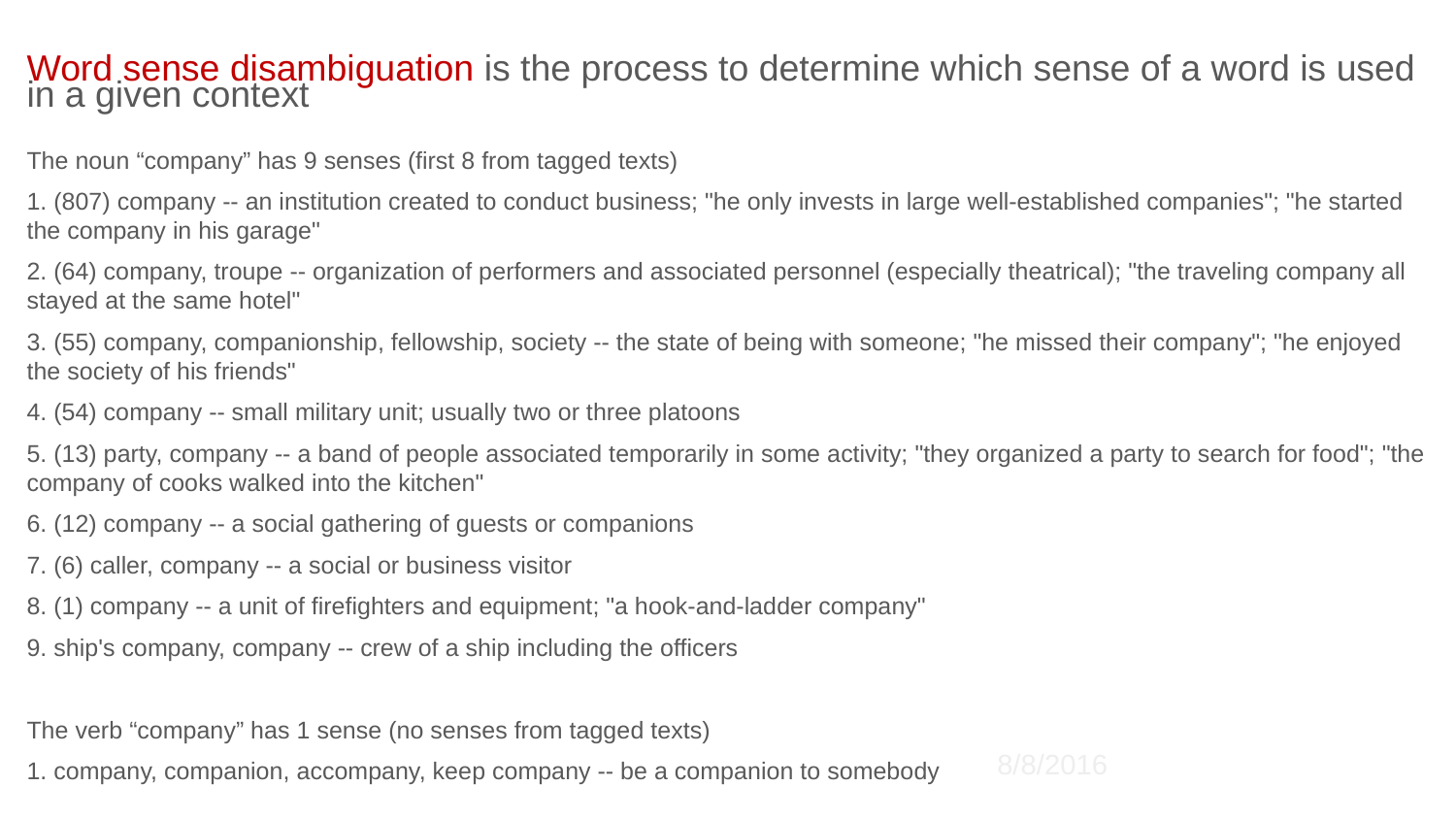

Word sense disambiguation is the process to determine which sense of a word is used in a given context
The noun “company” has 9 senses (first 8 from tagged texts)
1. (807) company -- an institution created to conduct business; "he only invests in large well-established companies"; "he started the company in his garage"
2. (64) company, troupe -- organization of performers and associated personnel (especially theatrical); "the traveling company all stayed at the same hotel"
3. (55) company, companionship, fellowship, society -- the state of being with someone; "he missed their company"; "he enjoyed the society of his friends"
4. (54) company -- small military unit; usually two or three platoons
5. (13) party, company -- a band of people associated temporarily in some activity; "they organized a party to search for food"; "the company of cooks walked into the kitchen"
6. (12) company -- a social gathering of guests or companions
7. (6) caller, company -- a social or business visitor
8. (1) company -- a unit of firefighters and equipment; "a hook-and-ladder company"
9. ship's company, company -- crew of a ship including the officers

The verb “company” has 1 sense (no senses from tagged texts)
1. company, companion, accompany, keep company -- be a companion to somebody
8/8/2016
8